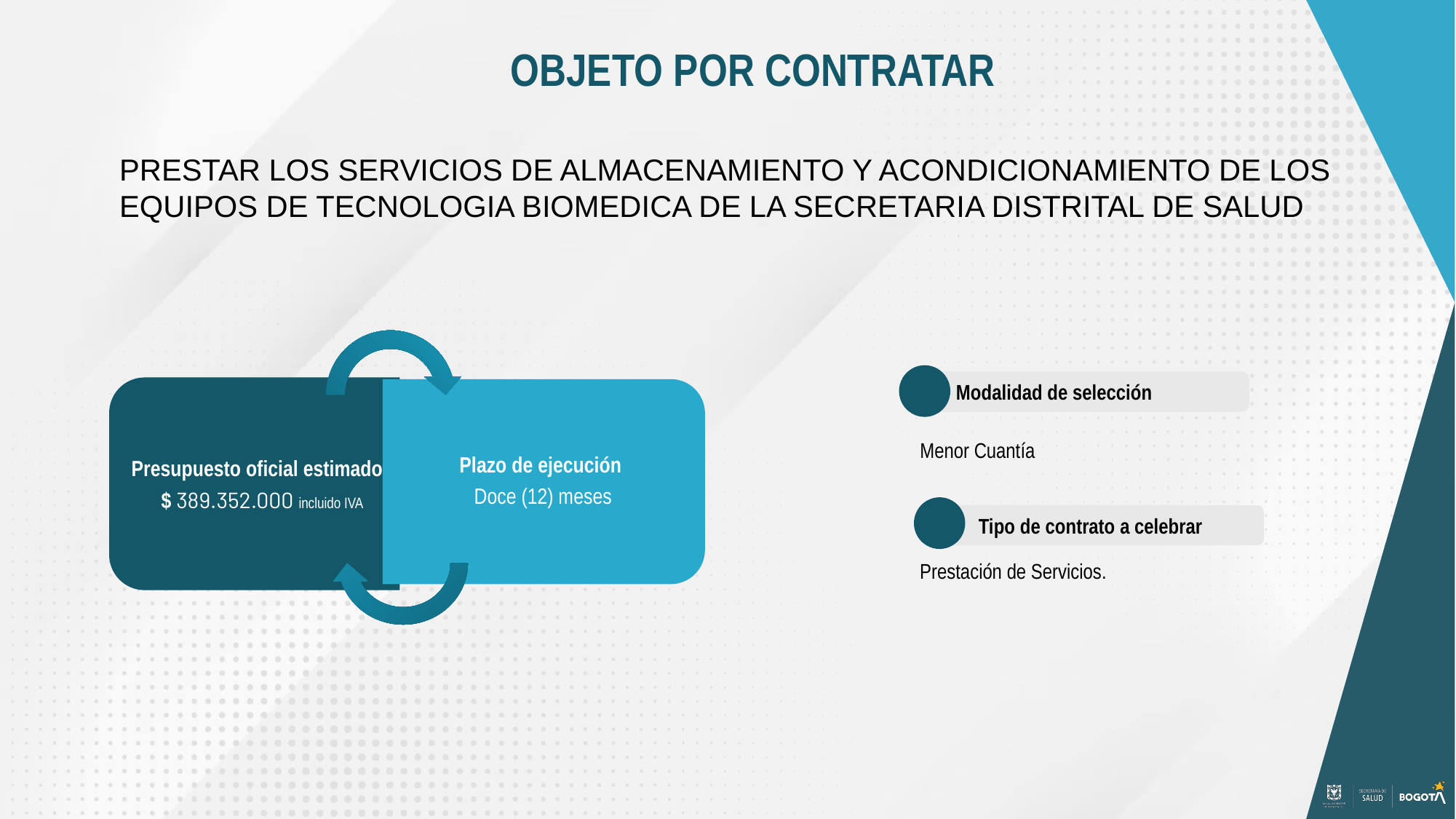

OBJETO POR CONTRATAR

PRESTAR LOS SERVICIOS DE ALMACENAMIENTO Y ACONDICIONAMIENTO DE LOS EQUIPOS DE TECNOLOGIA BIOMEDICA DE LA SECRETARIA DISTRITAL DE SALUD
Presupuesto oficial estimado
 $ 389.352.000 incluido IVA
Plazo de ejecución
 Doce (12) meses

       Modalidad de selección
Menor Cuantía

       Tipo de contrato a celebrar
Prestación de Servicios.